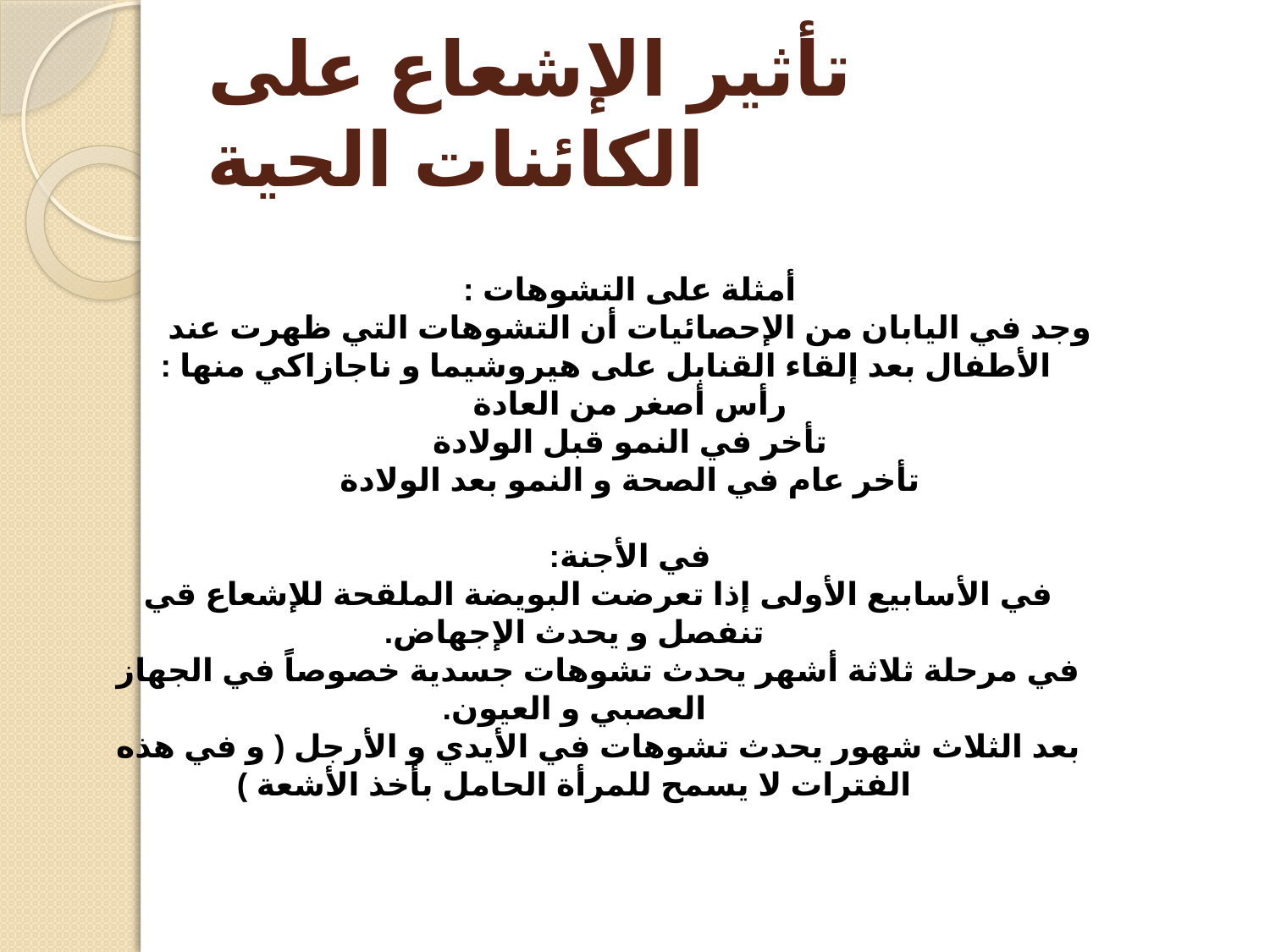

# تأثير الإشعاع على الكائنات الحية
أمثلة على التشوهات :
وجد في اليابان من الإحصائيات أن التشوهات التي ظهرت عند الأطفال بعد إلقاء القنابل على هيروشيما و ناجازاكي منها :
رأس أصغر من العادة
تأخر في النمو قبل الولادة
تأخر عام في الصحة و النمو بعد الولادة

في الأجنة:
في الأسابيع الأولى إذا تعرضت البويضة الملقحة للإشعاع قي تنفصل و يحدث الإجهاض.
في مرحلة ثلاثة أشهر يحدث تشوهات جسدية خصوصاً في الجهاز العصبي و العيون.
بعد الثلاث شهور يحدث تشوهات في الأيدي و الأرجل ( و في هذه الفترات لا يسمح للمرأة الحامل بأخذ الأشعة )